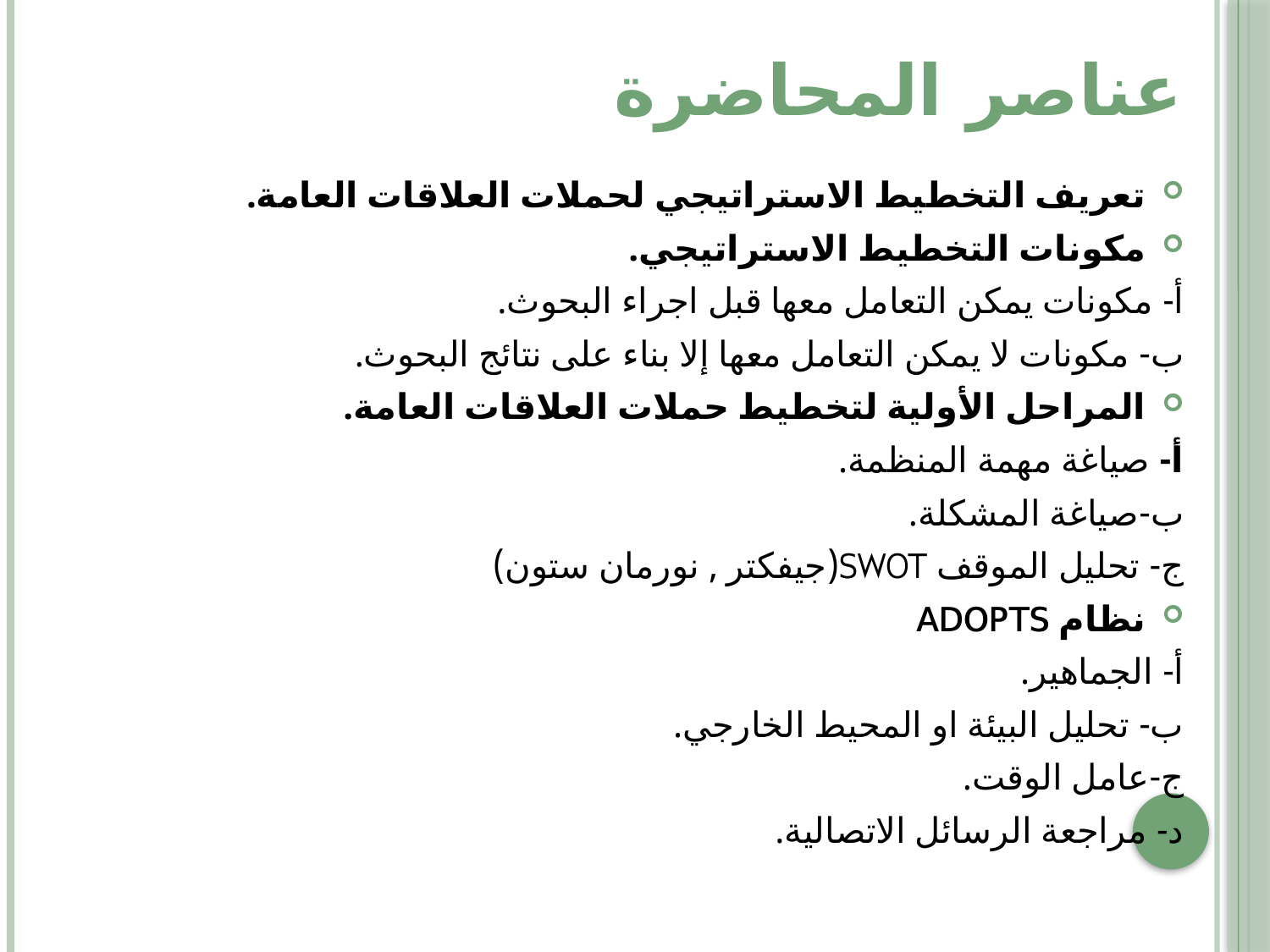

# عناصر المحاضرة
تعريف التخطيط الاستراتيجي لحملات العلاقات العامة.
مكونات التخطيط الاستراتيجي.
أ- مكونات يمكن التعامل معها قبل اجراء البحوث.
ب- مكونات لا يمكن التعامل معها إلا بناء على نتائج البحوث.
المراحل الأولية لتخطيط حملات العلاقات العامة.
أ- صياغة مهمة المنظمة.
ب-صياغة المشكلة.
ج- تحليل الموقف SWOT(جيفكتر , نورمان ستون)
نظام ADOPTS
أ- الجماهير.
ب- تحليل البيئة او المحيط الخارجي.
ج-عامل الوقت.
د- مراجعة الرسائل الاتصالية.